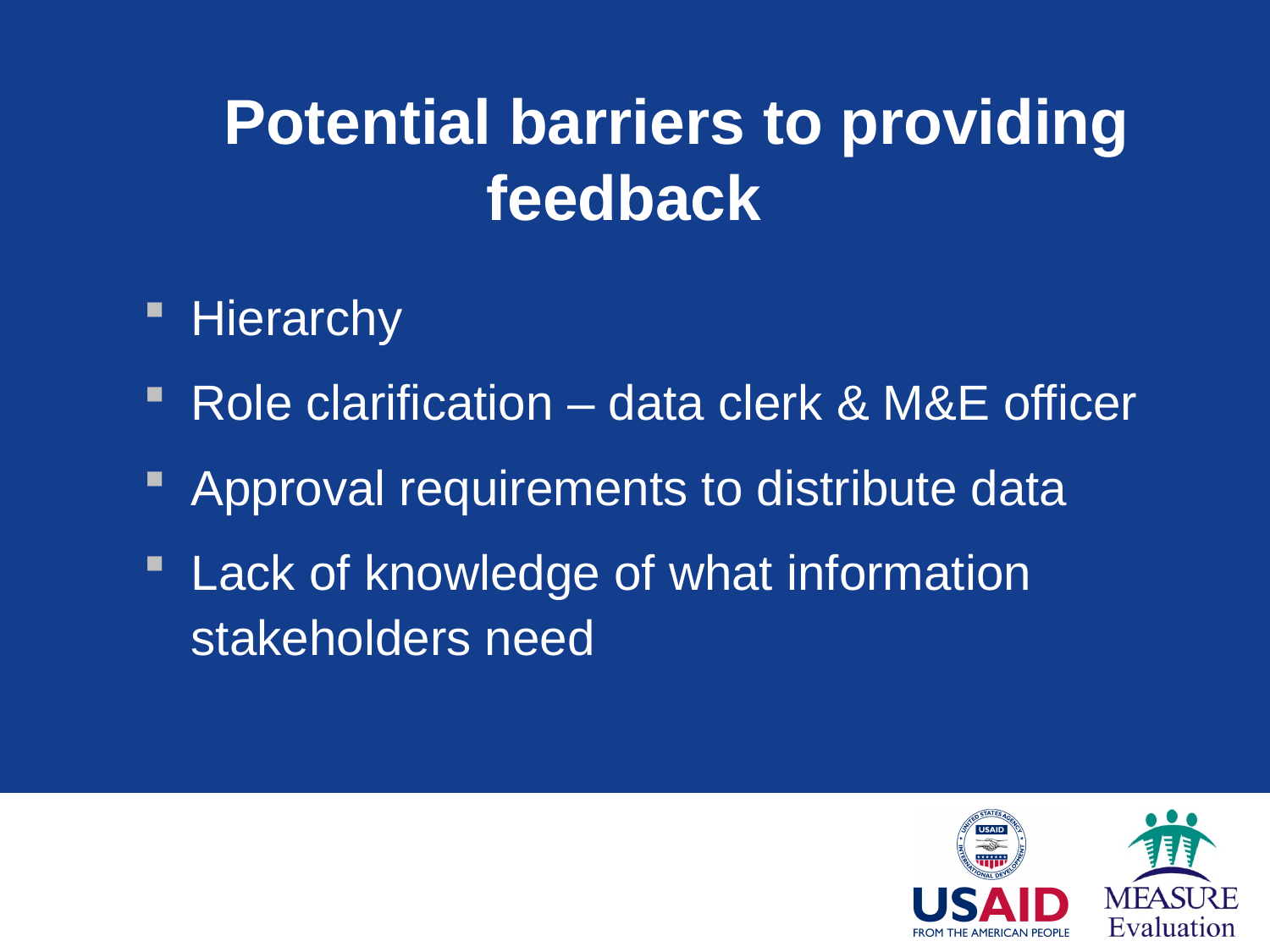

# Potential barriers to providing feedback
Hierarchy
Role clarification – data clerk & M&E officer
Approval requirements to distribute data
Lack of knowledge of what information stakeholders need